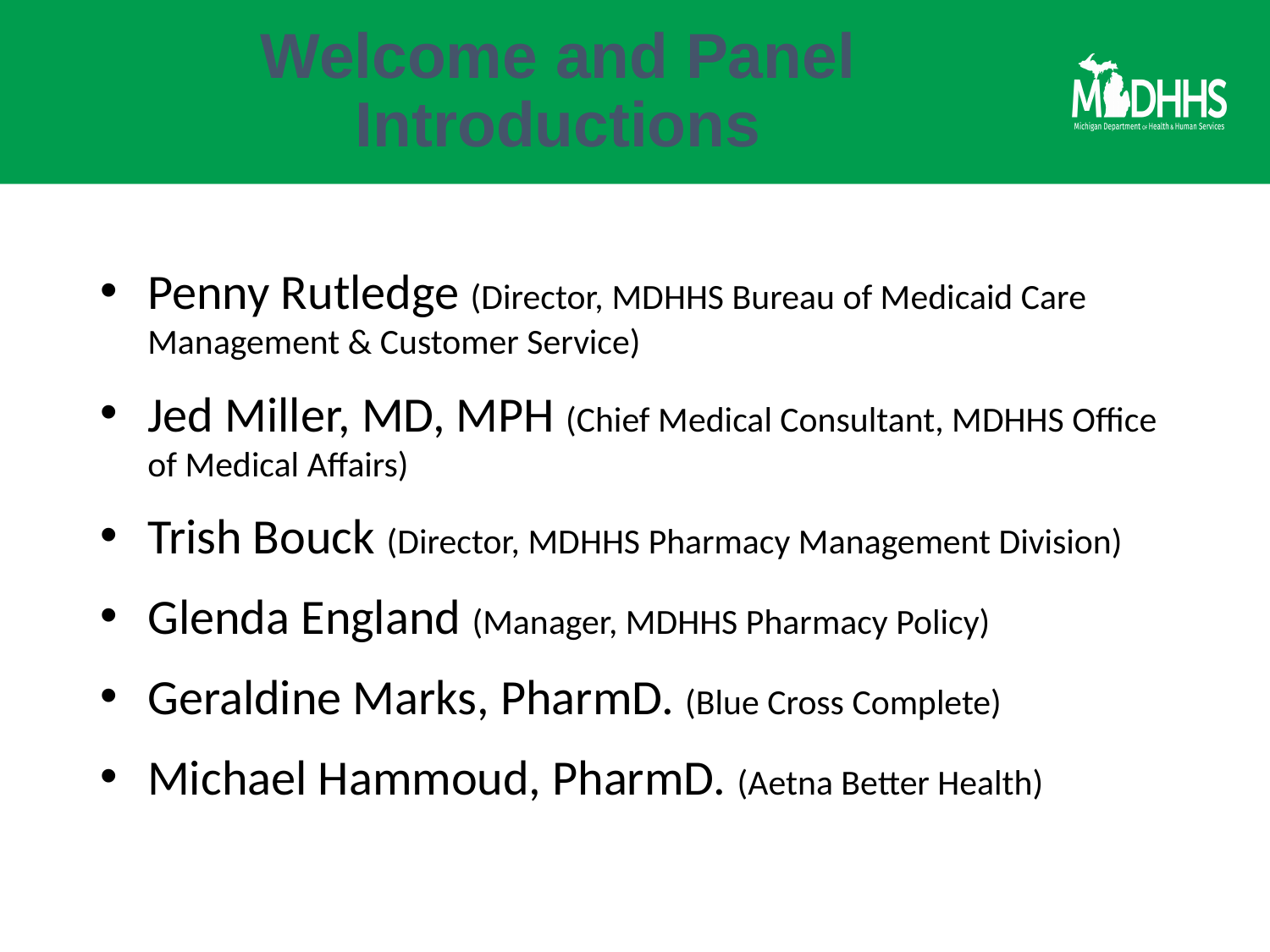

# Welcome and Panel Introductions
Penny Rutledge (Director, MDHHS Bureau of Medicaid Care Management & Customer Service)
Jed Miller, MD, MPH (Chief Medical Consultant, MDHHS Office of Medical Affairs)
Trish Bouck (Director, MDHHS Pharmacy Management Division)
Glenda England (Manager, MDHHS Pharmacy Policy)
Geraldine Marks, PharmD. (Blue Cross Complete)
Michael Hammoud, PharmD. (Aetna Better Health)